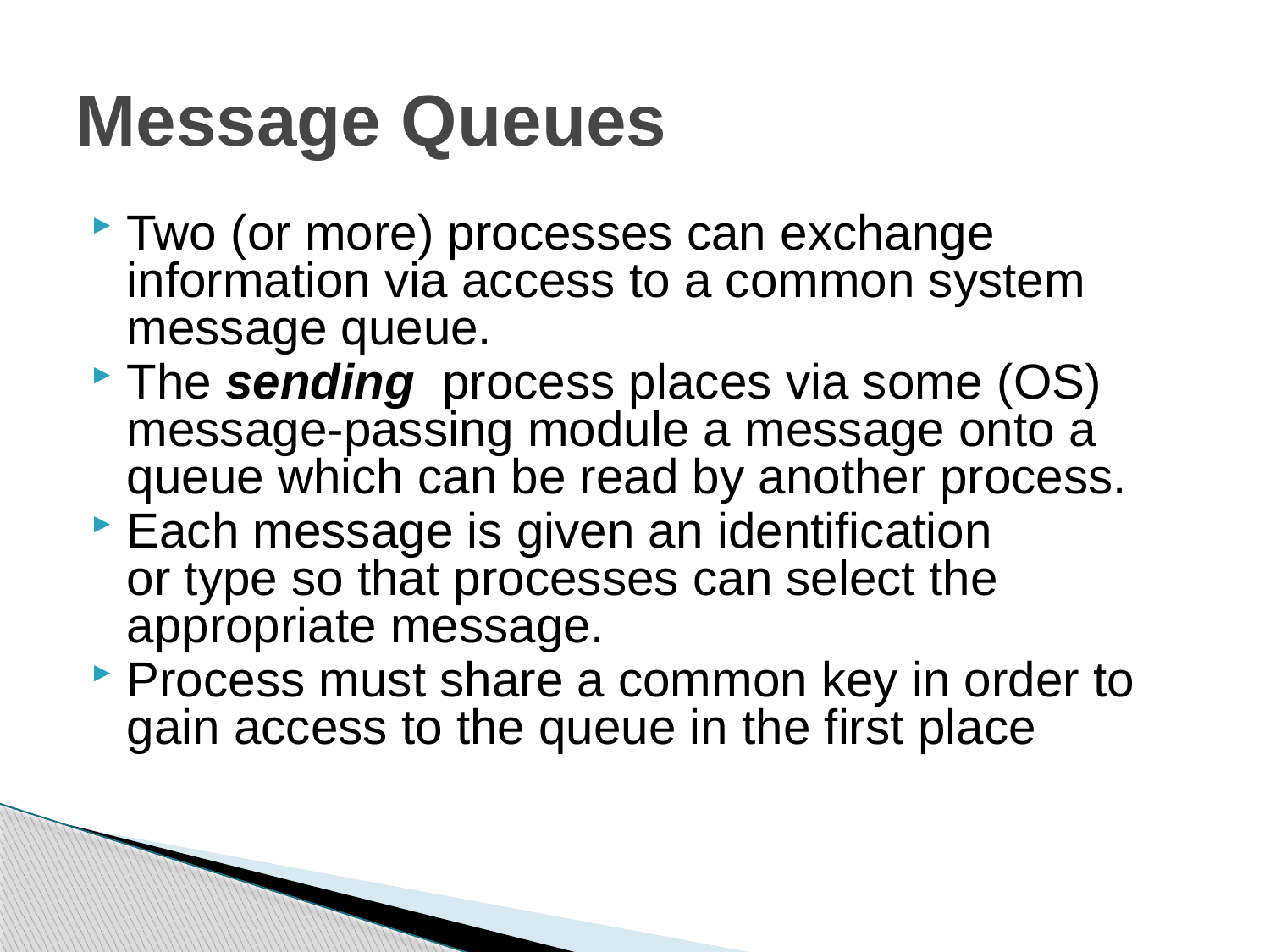

# Message Queues
Two (or more) processes can exchange information via access to a common system message queue.
The sending  process places via some (OS) message-passing module a message onto a queue which can be read by another process.
Each message is given an identification or type so that processes can select the appropriate message.
Process must share a common key in order to gain access to the queue in the first place